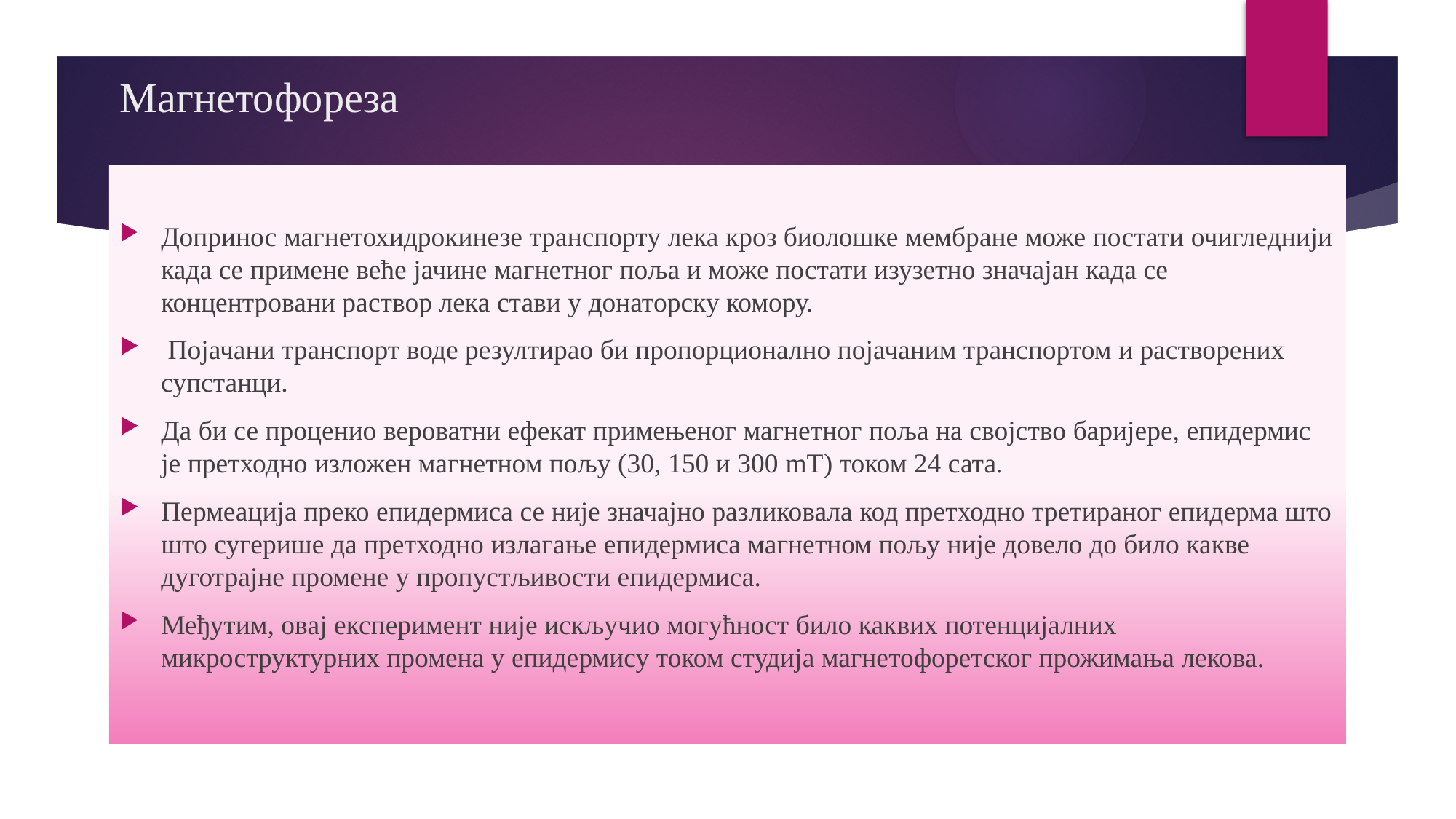

# Магнетофореза

Допринос магнетохидрокинезе транспорту лека кроз биолошке мембране може постати очигледнији када се примене веће јачине магнетног поља и може постати изузетно значајан када се концентровани раствор лека стави у донаторску комору.
 Појачани транспорт воде резултирао би пропорционално појачаним транспортом и растворених супстанци.
Да би се проценио вероватни ефекат примењеног магнетног поља на својство баријере, епидермис је претходно изложен магнетном пољу (30, 150 и 300 mT) током 24 сата.
Пермеација преко епидермиса се није значајно разликовала код претходно третираног епидерма што што сугерише да претходно излагање епидермиса магнетном пољу није довело до било какве дуготрајне промене у пропустљивости епидермиса.
Међутим, овај експеримент није искључио могућност било каквих потенцијалних микроструктурних промена у епидермису током студија магнетофоретског прожимања лекова.